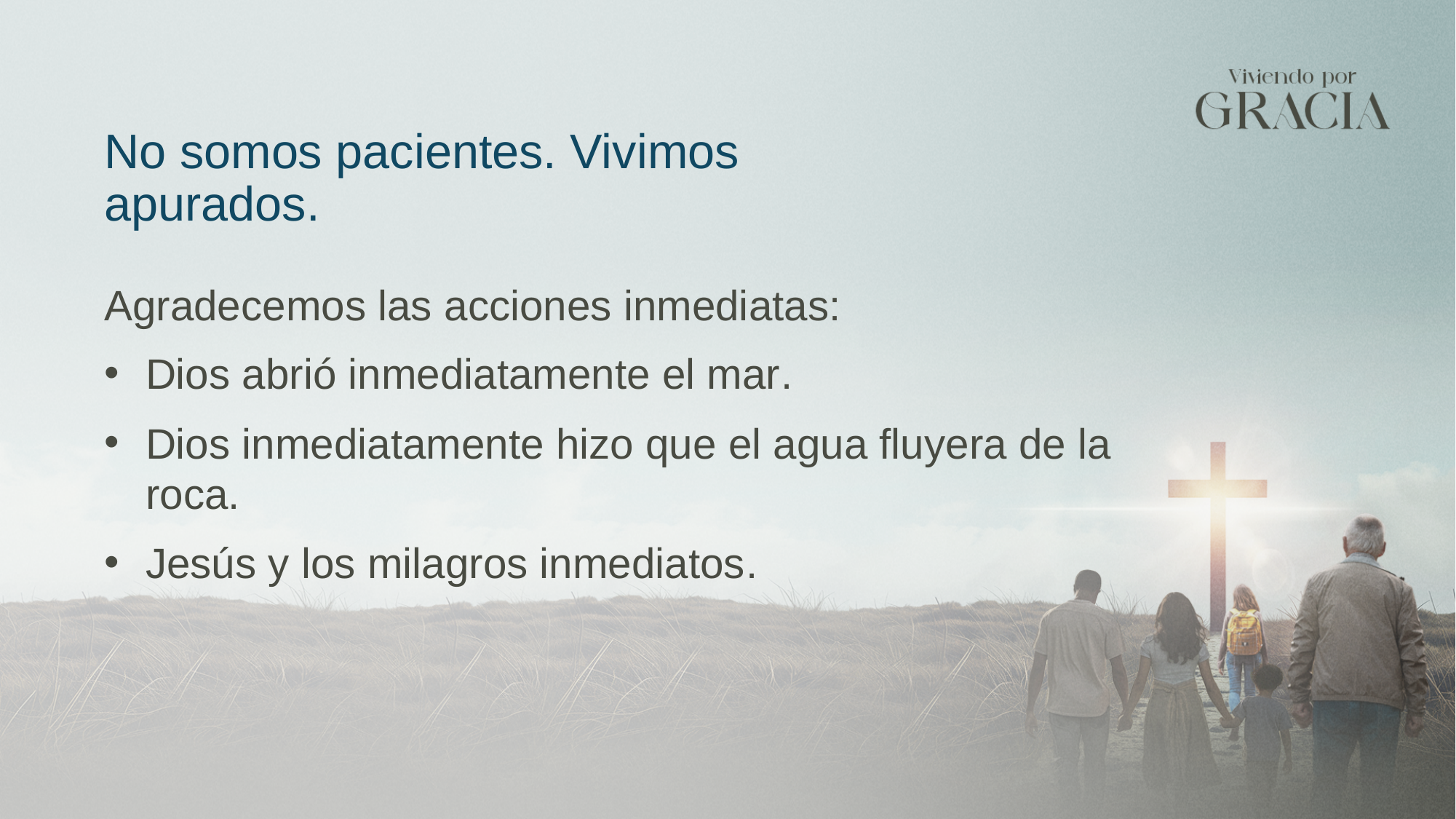

No somos pacientes. Vivimos apurados.
Agradecemos las acciones inmediatas:
Dios abrió inmediatamente el mar.
Dios inmediatamente hizo que el agua fluyera de la roca.
Jesús y los milagros inmediatos.